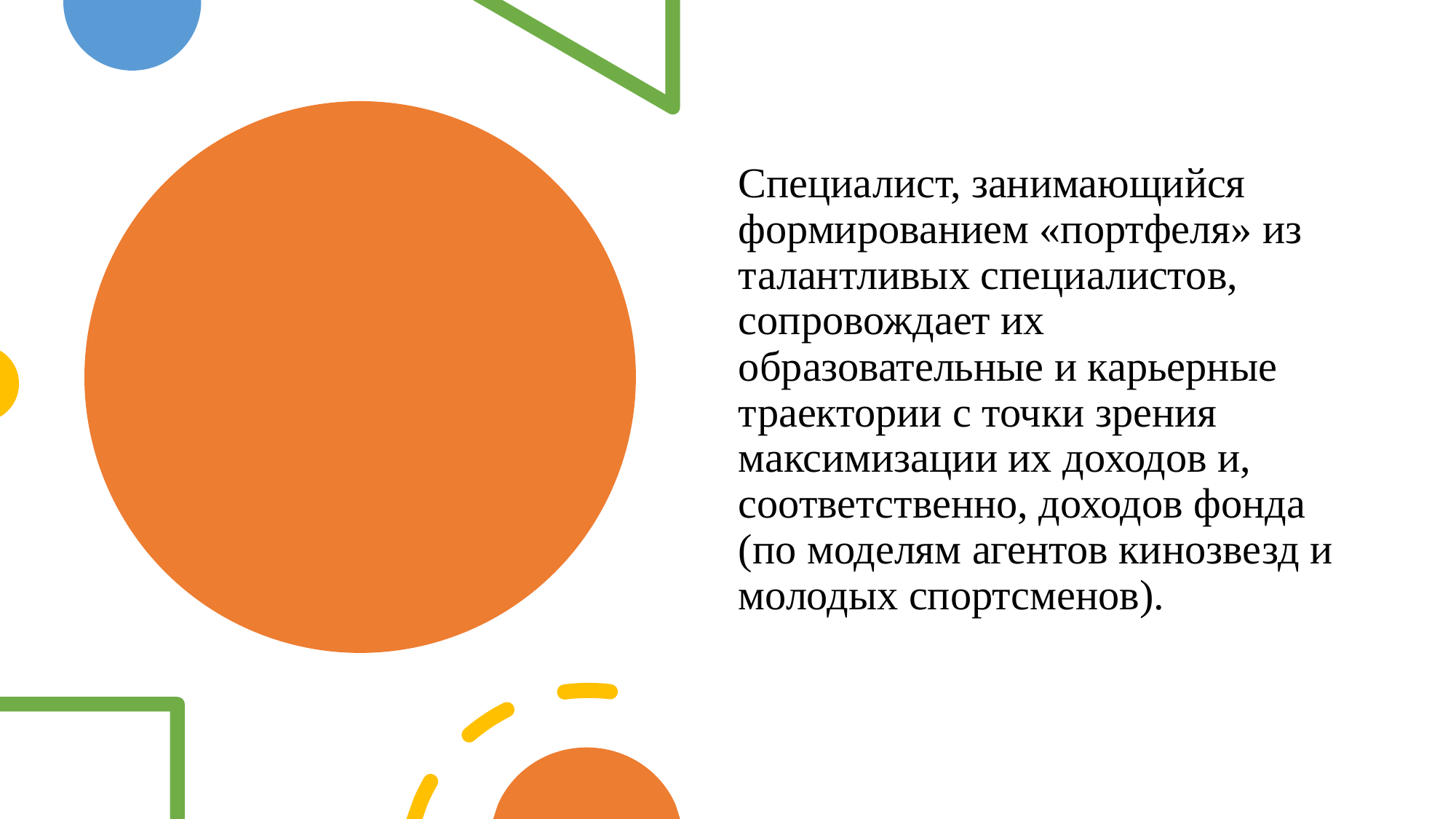

Специалист, занимающийся формированием «портфеля» из талантливых специалистов, сопровождает их образовательные и карьерные траектории с точки зрения максимизации их доходов и, соответственно, доходов фонда (по моделям агентов кинозвезд и молодых спортсменов).